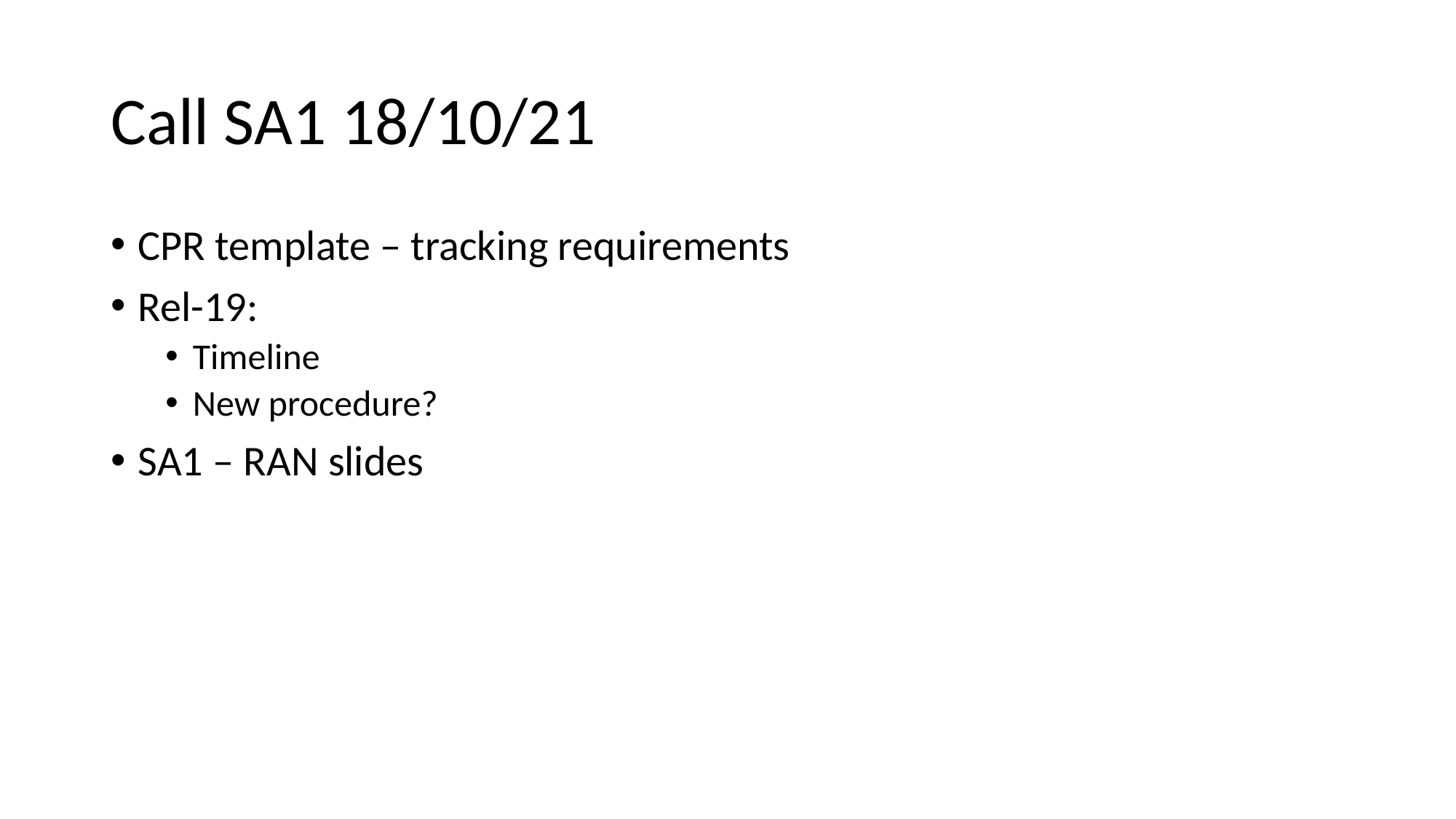

# Call SA1 18/10/21
CPR template – tracking requirements
Rel-19:
Timeline
New procedure?
SA1 – RAN slides